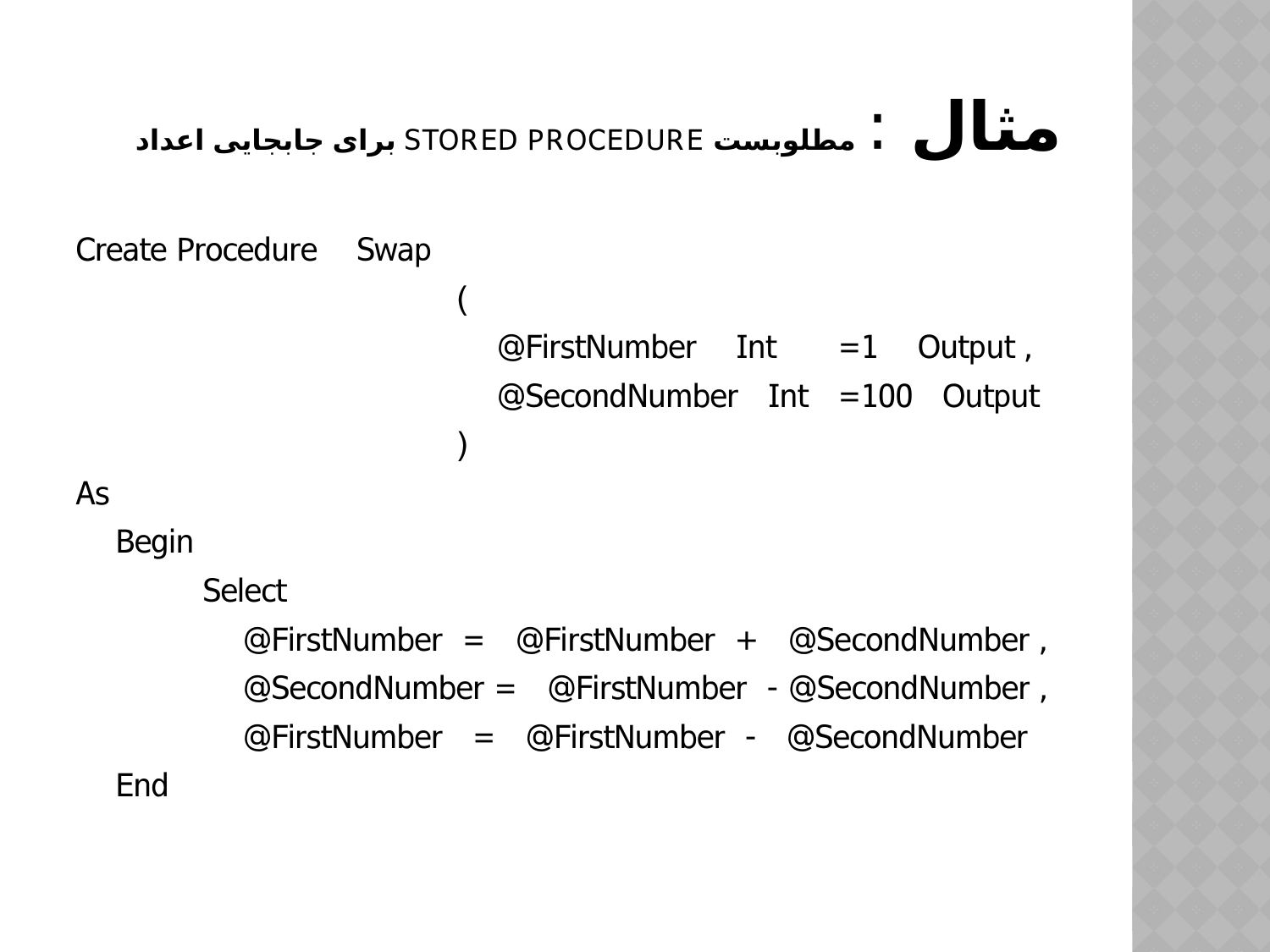

# مثال : مطلوبست Stored Procedure برای جابجایی اعداد
Create Procedure    Swap
			(
			    @FirstNumber    Int	=1    Output ,
			    @SecondNumber   Int	=100   Output
			)
As
    Begin
	Select
	    @FirstNumber  =   @FirstNumber  +   @SecondNumber ,
	    @SecondNumber =   @FirstNumber  - @SecondNumber ,
	    @FirstNumber   =   @FirstNumber  -   @SecondNumber
    End